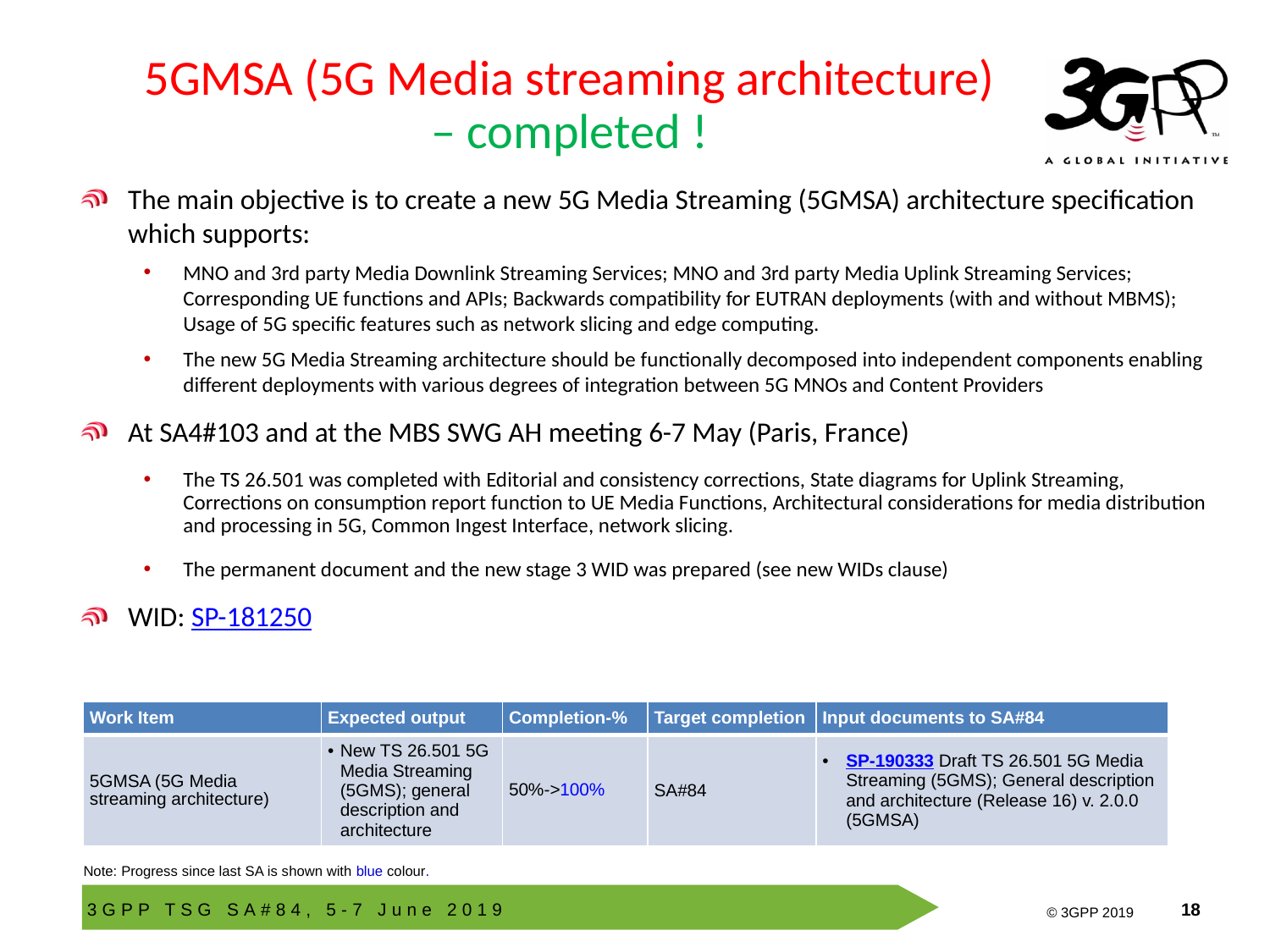

# 5GMSA (5G Media streaming architecture) – completed !
The main objective is to create a new 5G Media Streaming (5GMSA) architecture specification which supports:
MNO and 3rd party Media Downlink Streaming Services; MNO and 3rd party Media Uplink Streaming Services; Corresponding UE functions and APIs; Backwards compatibility for EUTRAN deployments (with and without MBMS); Usage of 5G specific features such as network slicing and edge computing.
The new 5G Media Streaming architecture should be functionally decomposed into independent components enabling different deployments with various degrees of integration between 5G MNOs and Content Providers
At SA4#103 and at the MBS SWG AH meeting 6-7 May (Paris, France)
The TS 26.501 was completed with Editorial and consistency corrections, State diagrams for Uplink Streaming, Corrections on consumption report function to UE Media Functions, Architectural considerations for media distribution and processing in 5G, Common Ingest Interface, network slicing.
The permanent document and the new stage 3 WID was prepared (see new WIDs clause)
WID: SP-181250

| Work Item | Expected output | Completion-% | Target completion | Input documents to SA#84 |
| --- | --- | --- | --- | --- |
| 5GMSA (5G Media streaming architecture) | New TS 26.501 5G Media Streaming (5GMS); general description and architecture | 50%->100% | SA#84 | SP-190333 Draft TS 26.501 5G Media Streaming (5GMS); General description and architecture (Release 16) v. 2.0.0 (5GMSA) |
Note: Progress since last SA is shown with blue colour.